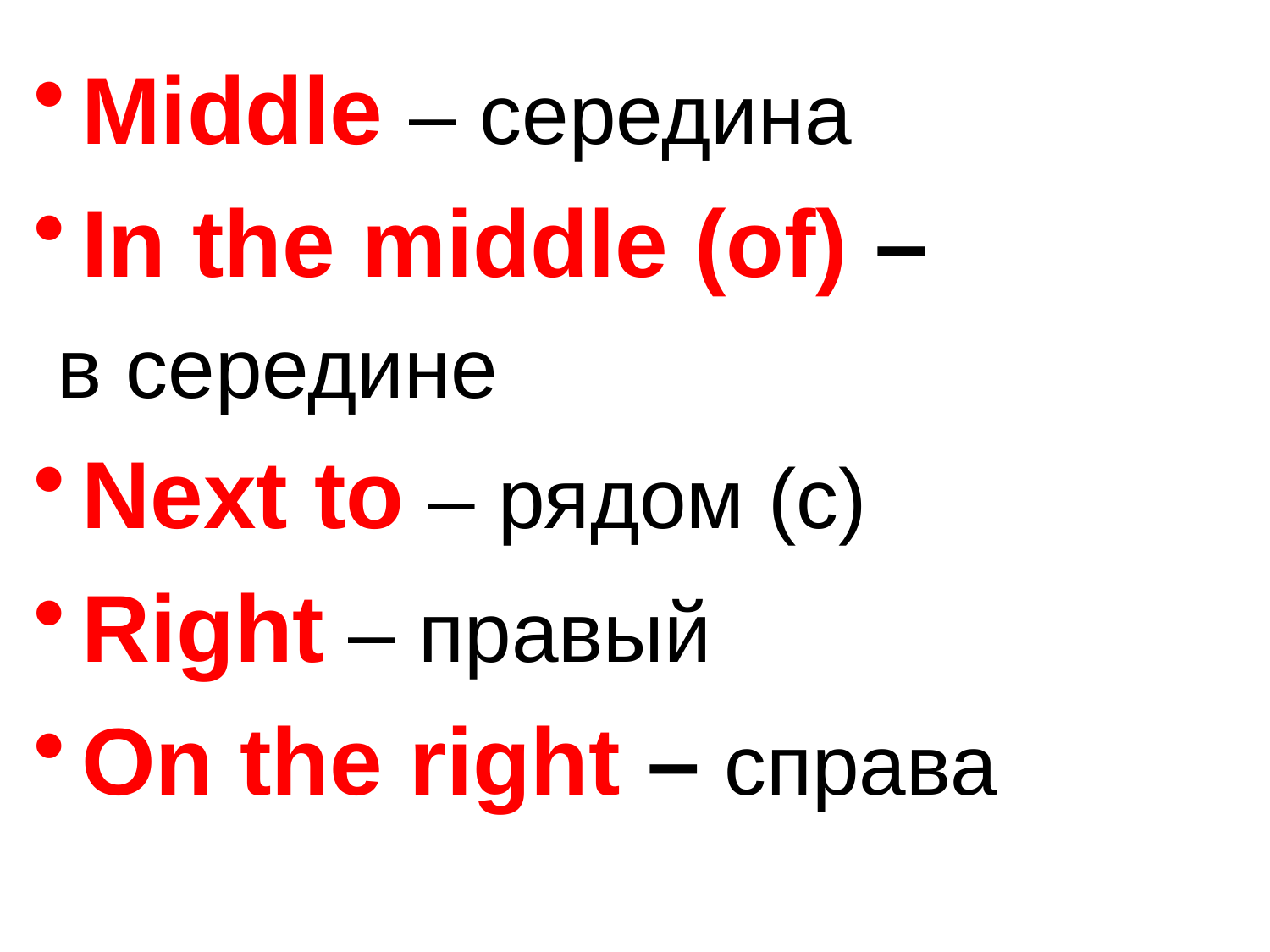

#
Middle – середина
In the middle (of) –
 в середине
Next to – рядом (с)
Right – правый
On the right – справа